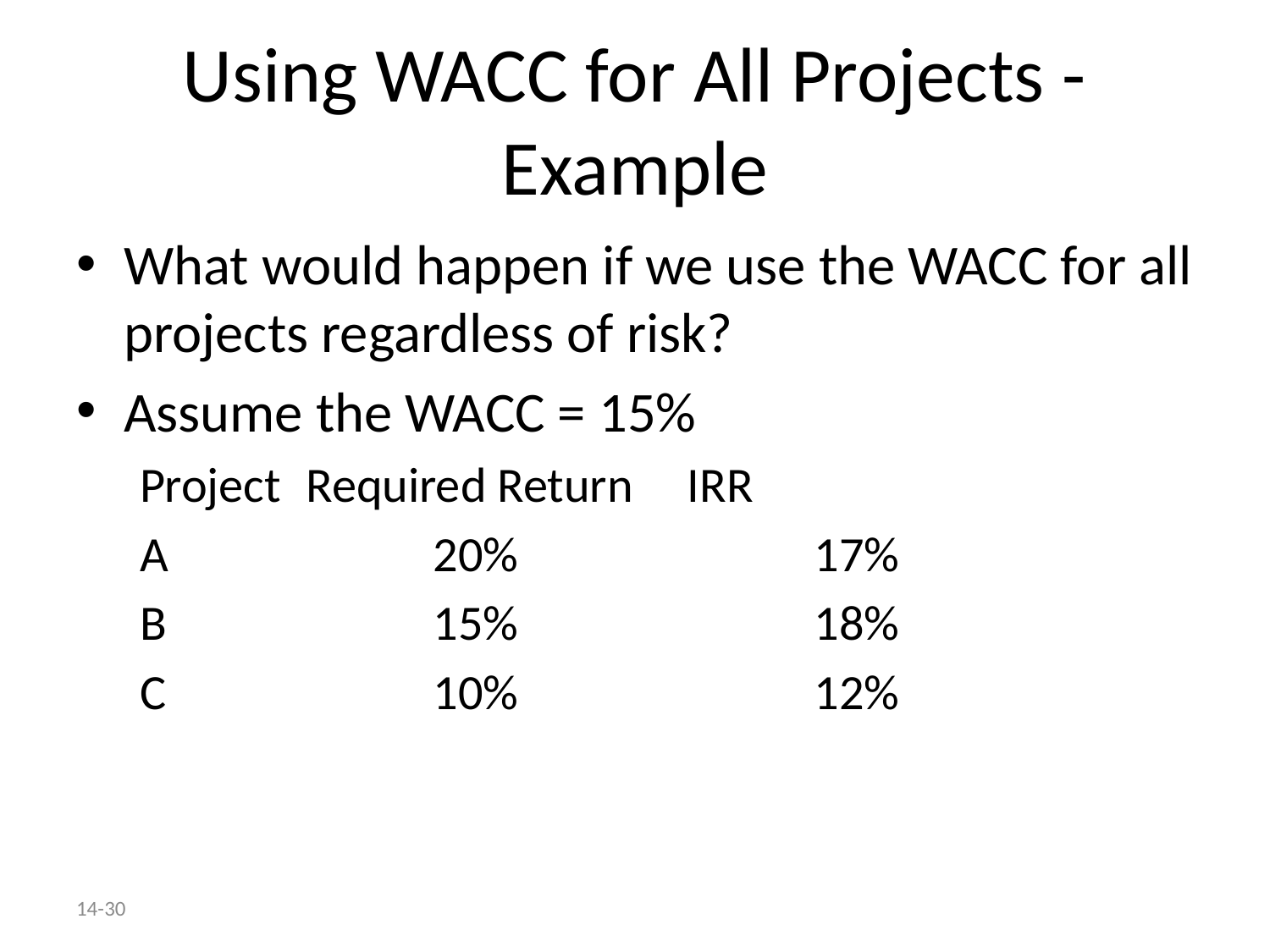

# Using WACC for All Projects - Example
What would happen if we use the WACC for all projects regardless of risk?
Assume the WACC = 15%
Project	Required Return	IRR
A			20%			17%
B			15%			18%
C			10%			12%

14-30